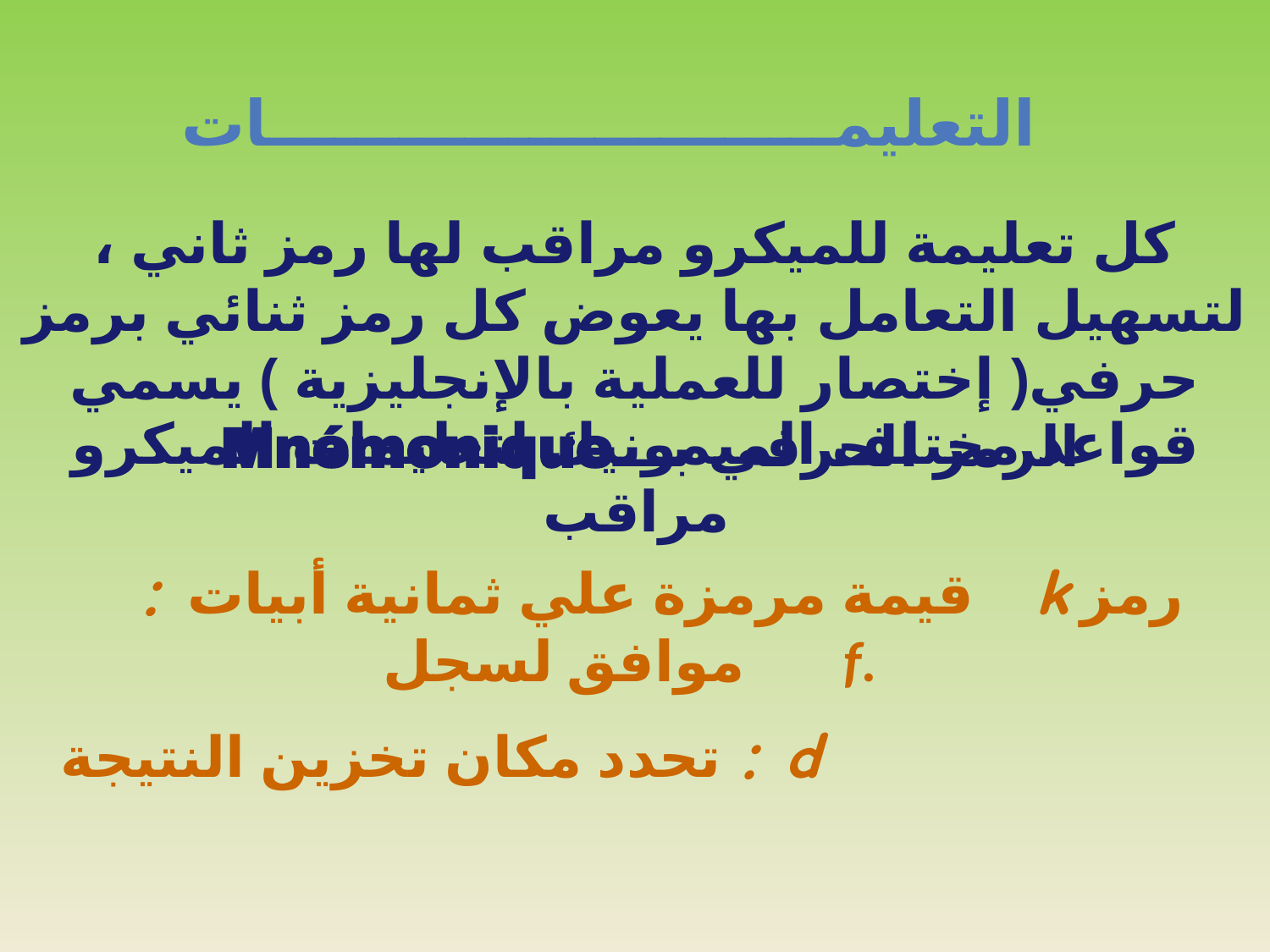

التعليمــــــــــــــــــــــــــات
كل تعليمة للميكرو مراقب لها رمز ثاني ، لتسهيل التعامل بها يعوض كل رمز ثنائي برمز حرفي( إختصار للعملية بالإنجليزية ) يسمي الرمز الحرفي بـــMnémonique
قواعد مختلف الميمونيك لتعليمات الميكرو مراقب
  : قيمة مرمزة علي ثمانية أبيات    k رمز موافق لسجل       f.
تحدد مكان تخزين النتيجة : d